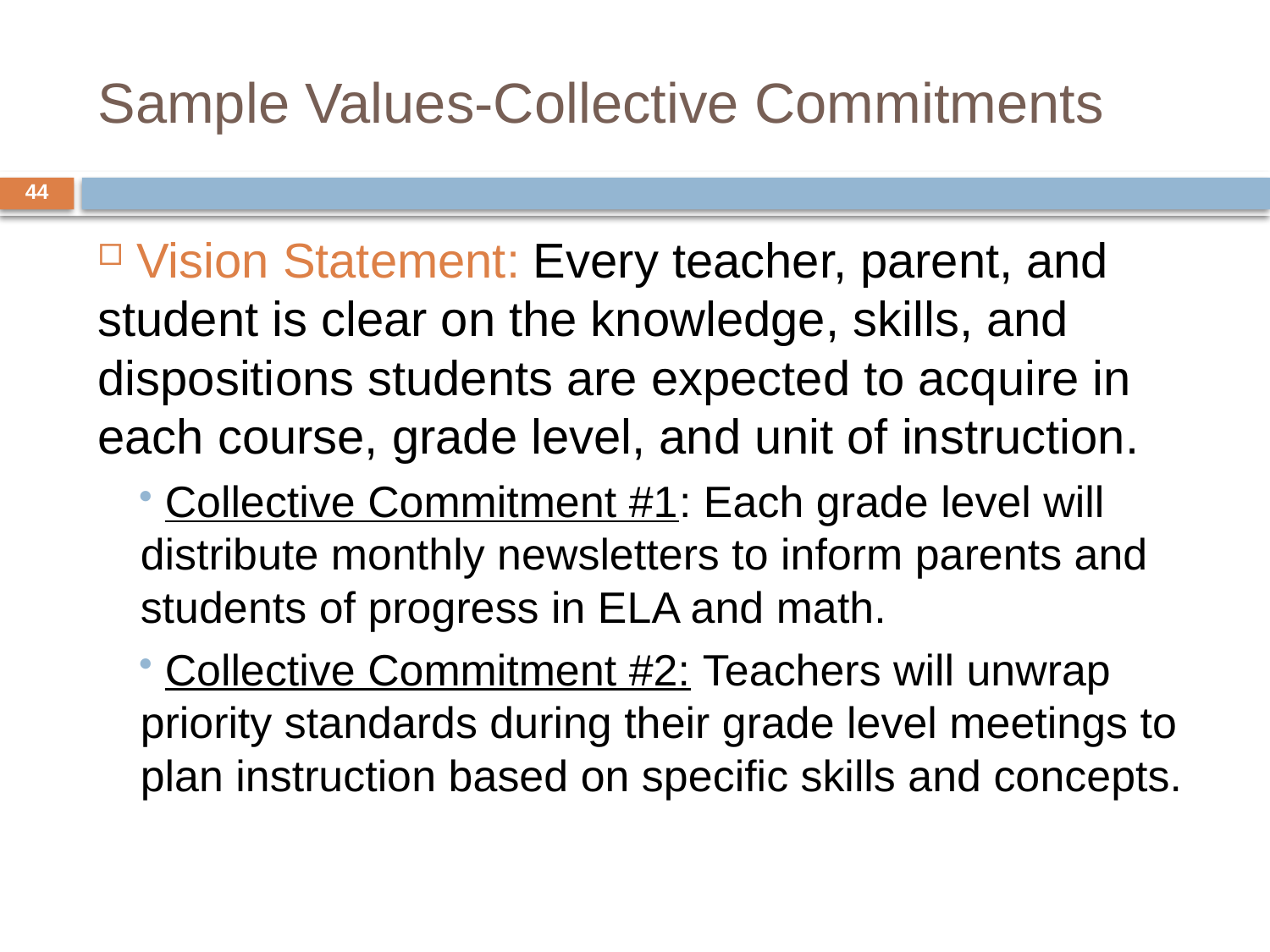

# Sample Values-Collective Commitments
44
 Vision Statement: Every teacher, parent, and student is clear on the knowledge, skills, and dispositions students are expected to acquire in each course, grade level, and unit of instruction.
 Collective Commitment #1: Each grade level will distribute monthly newsletters to inform parents and students of progress in ELA and math.
 Collective Commitment #2: Teachers will unwrap  priority standards during their grade level meetings to plan instruction based on specific skills and concepts.